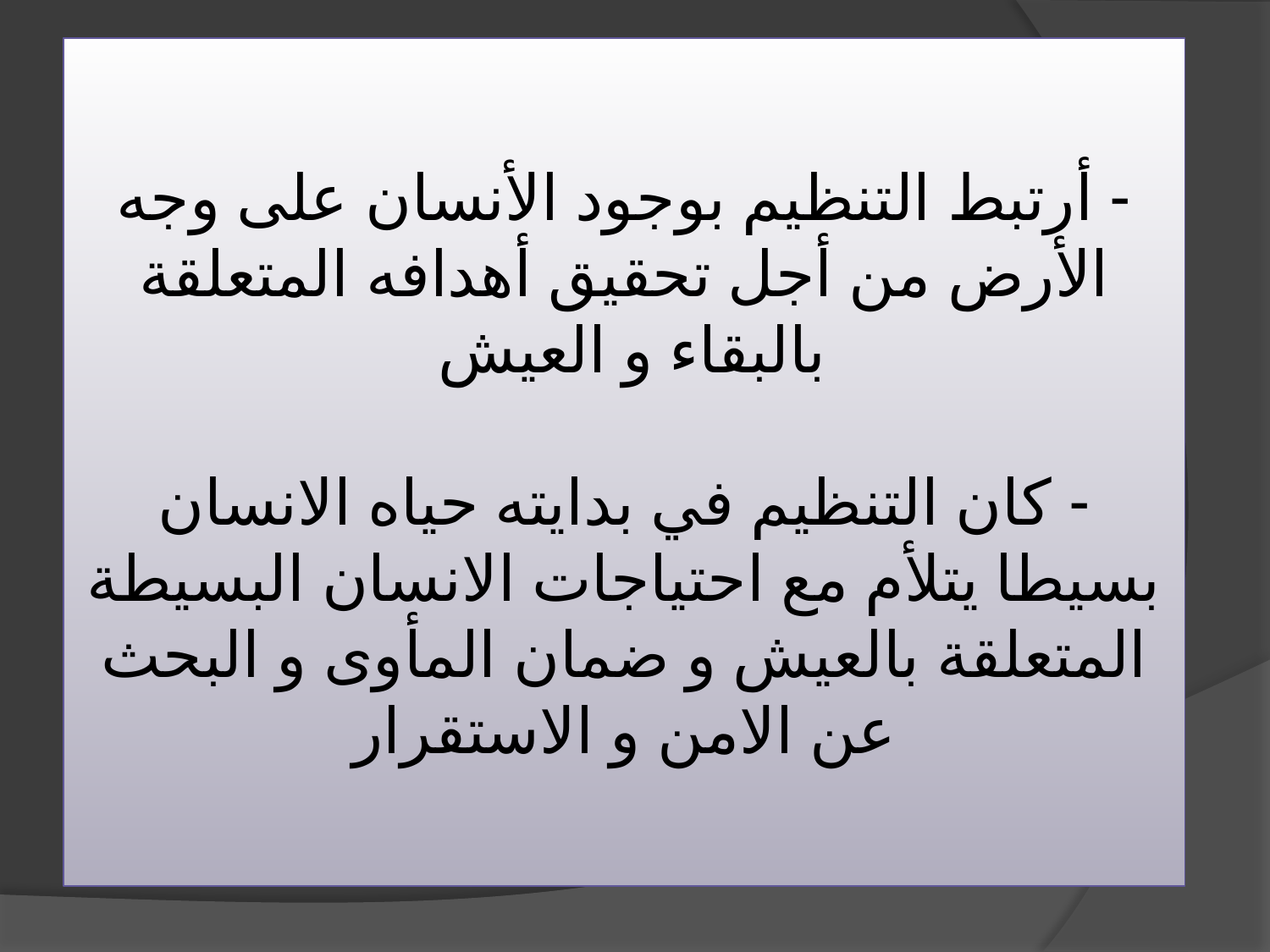

# - أرتبط التنظيم بوجود الأنسان على وجه الأرض من أجل تحقيق أهدافه المتعلقة بالبقاء و العيش - كان التنظيم في بدايته حياه الانسان بسيطا يتلأم مع احتياجات الانسان البسيطة المتعلقة بالعيش و ضمان المأوى و البحث عن الامن و الاستقرار